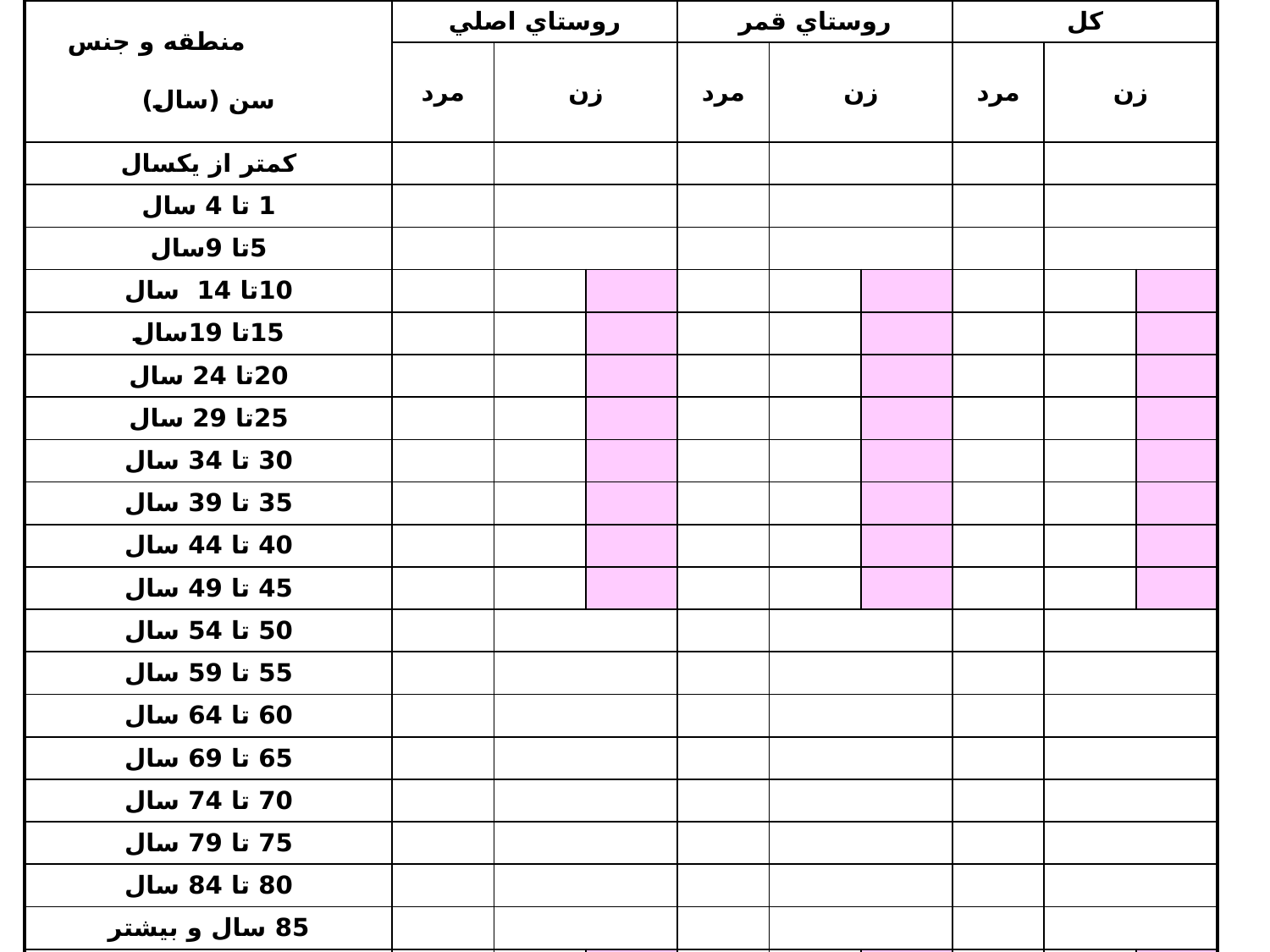

| منطقه و جنس سن (سال) | روستاي اصلي |  |  | روستاي قمر |  |  | كل |  |  |
| --- | --- | --- | --- | --- | --- | --- | --- | --- | --- |
|  | مرد | زن |  | مرد | زن |  | مرد | زن |  |
| كمتر از يكسال |  |  |  |  |  |  |  |  |  |
| 1 تا 4 سال |  |  |  |  |  |  |  |  |  |
| 5تا 9سال |  |  |  |  |  |  |  |  |  |
| 10تا 14 سال |  |  |  |  |  |  |  |  |  |
| 15تا 19سال |  |  |  |  |  |  |  |  |  |
| 20تا 24 سال |  |  |  |  |  |  |  |  |  |
| 25تا 29 سال |  |  |  |  |  |  |  |  |  |
| 30 تا 34 سال |  |  |  |  |  |  |  |  |  |
| 35 تا 39 سال |  |  |  |  |  |  |  |  |  |
| 40 تا 44 سال |  |  |  |  |  |  |  |  |  |
| 45 تا 49 سال |  |  |  |  |  |  |  |  |  |
| 50 تا 54 سال |  |  |  |  |  |  |  |  |  |
| 55 تا 59 سال |  |  |  |  |  |  |  |  |  |
| 60 تا 64 سال |  |  |  |  |  |  |  |  |  |
| 65 تا 69 سال |  |  |  |  |  |  |  |  |  |
| 70 تا 74 سال |  |  |  |  |  |  |  |  |  |
| 75 تا 79 سال |  |  |  |  |  |  |  |  |  |
| 80 تا 84 سال |  |  |  |  |  |  |  |  |  |
| 85 سال و بيشتر |  |  |  |  |  |  |  |  |  |
| جمع |  |  |  |  |  |  |  |  |  |